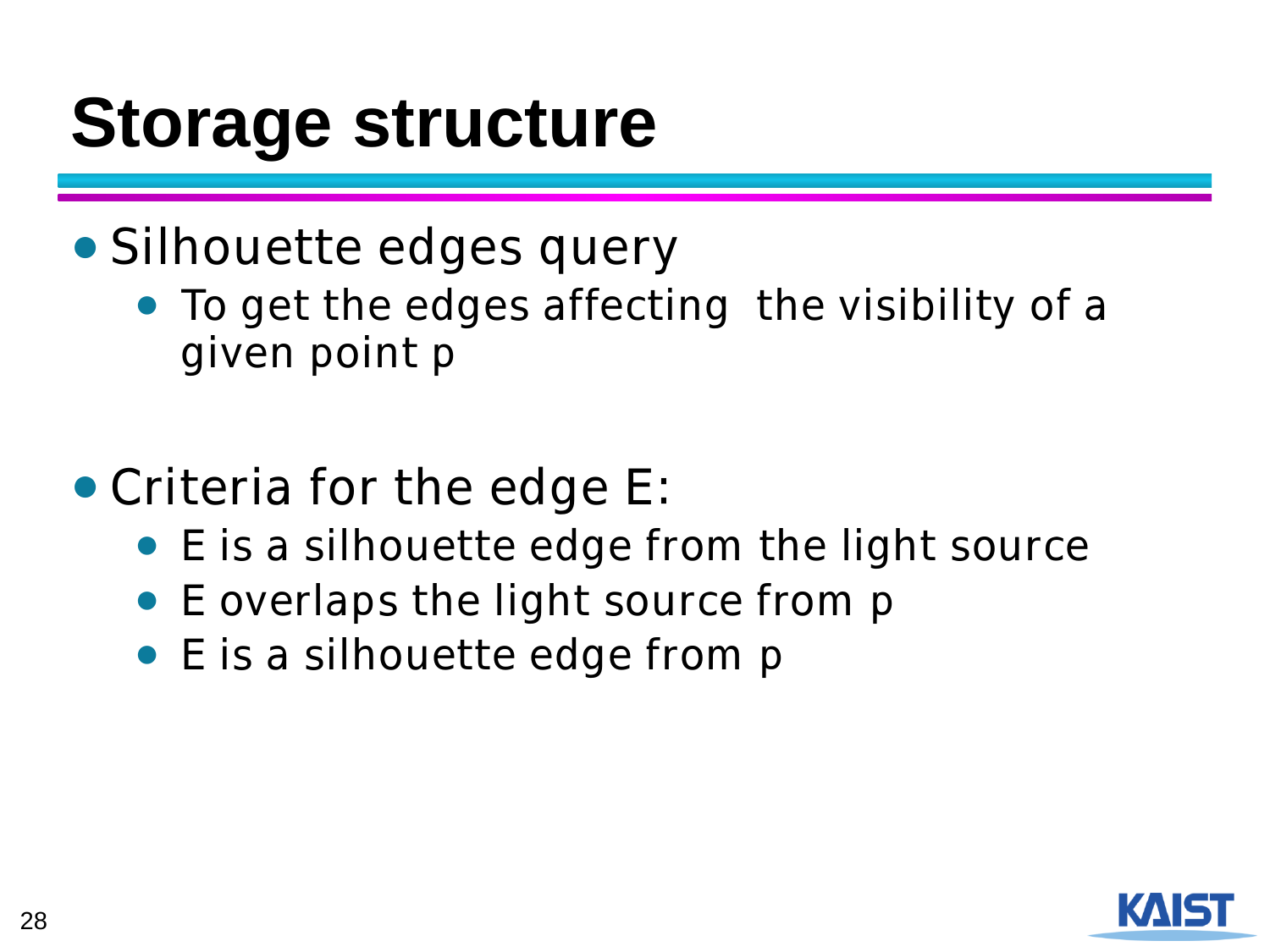

# Storage structure
Silhouette edges query
To get the edges affecting  the visibility of a given point p

Criteria for the edge E:
E is a silhouette edge from the light source
E overlaps the light source from p
E is a silhouette edge from p